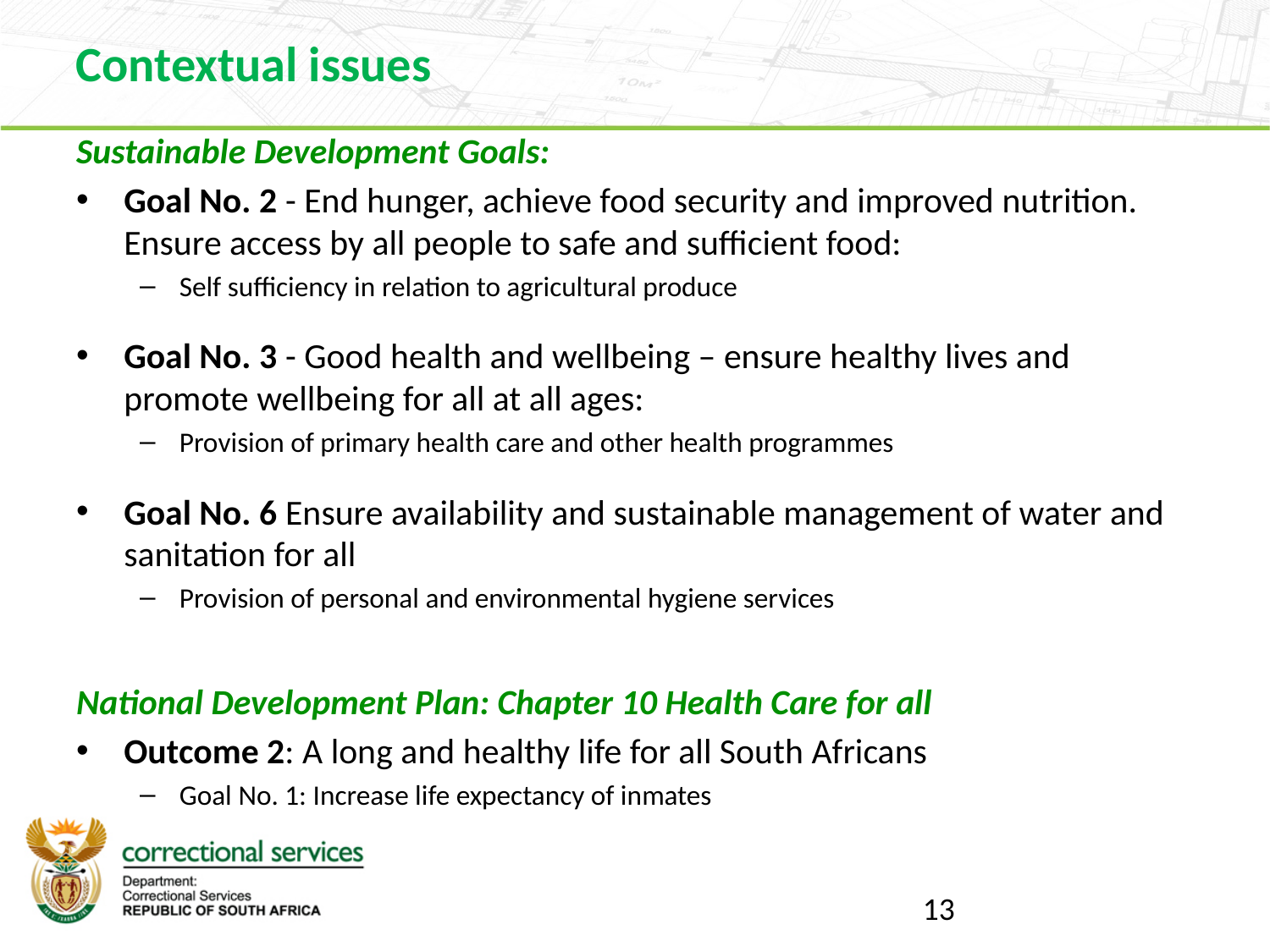

Contextual issues
Sustainable Development Goals:
Goal No. 2 - End hunger, achieve food security and improved nutrition. Ensure access by all people to safe and sufficient food:
Self sufficiency in relation to agricultural produce

Goal No. 3 - Good health and wellbeing – ensure healthy lives and promote wellbeing for all at all ages:
Provision of primary health care and other health programmes

Goal No. 6 Ensure availability and sustainable management of water and sanitation for all
Provision of personal and environmental hygiene services

National Development Plan: Chapter 10 Health Care for all
Outcome 2: A long and healthy life for all South Africans
Goal No. 1: Increase life expectancy of inmates

13